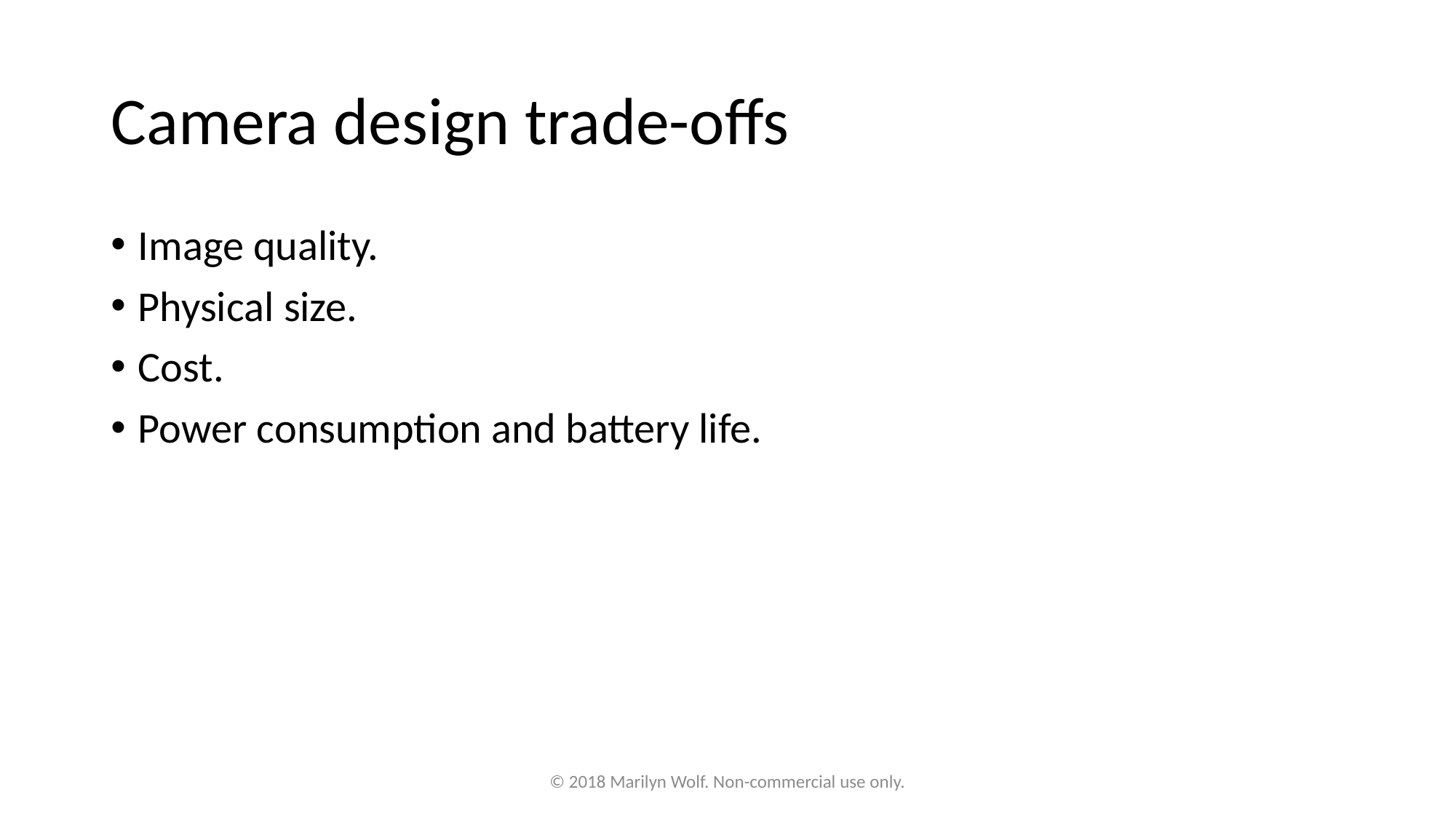

# Camera design trade-offs
Image quality.
Physical size.
Cost.
Power consumption and battery life.
© 2018 Marilyn Wolf. Non-commercial use only.